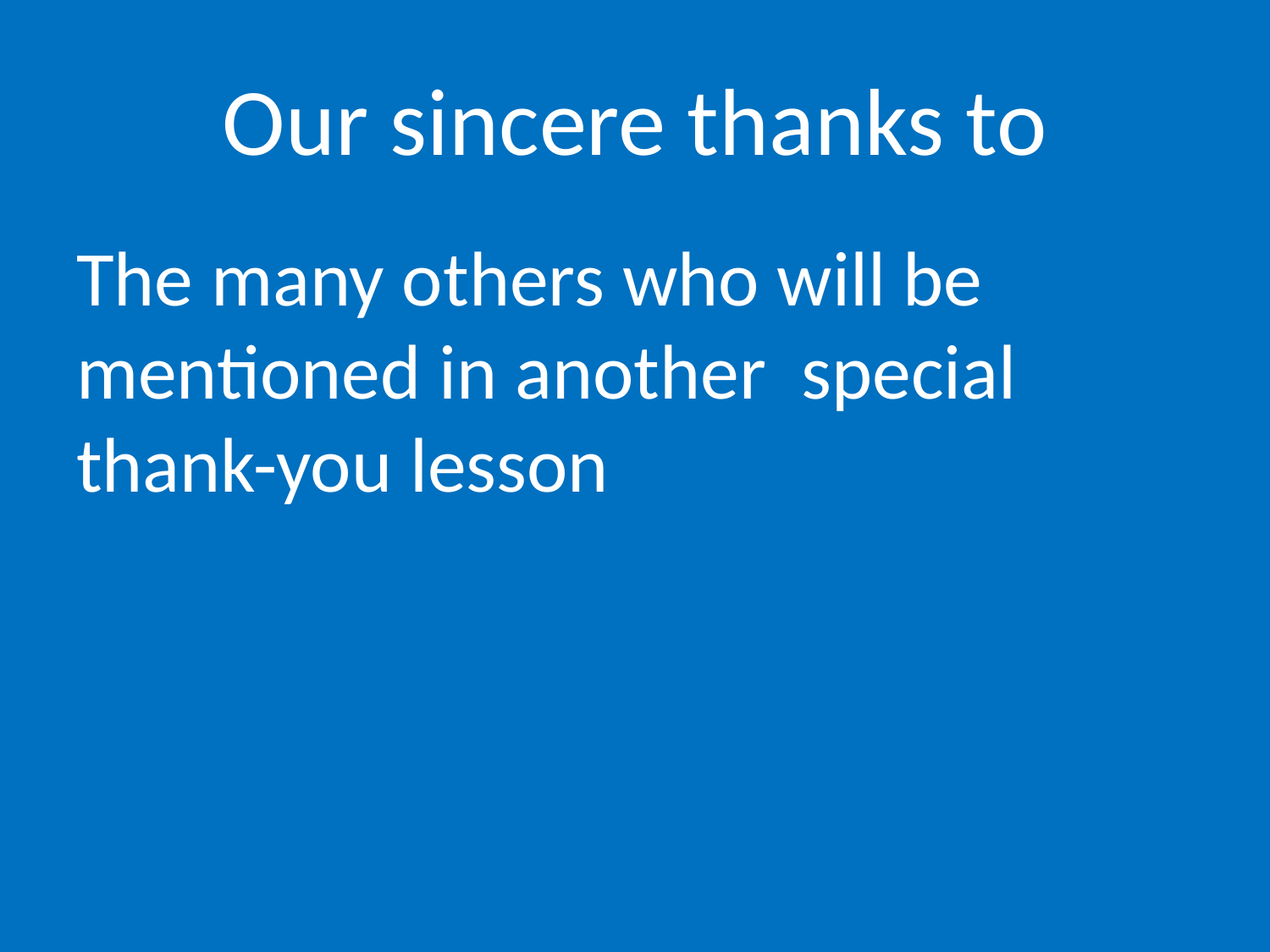

# Our sincere thanks to
The many others who will be mentioned in another  special thank-you lesson